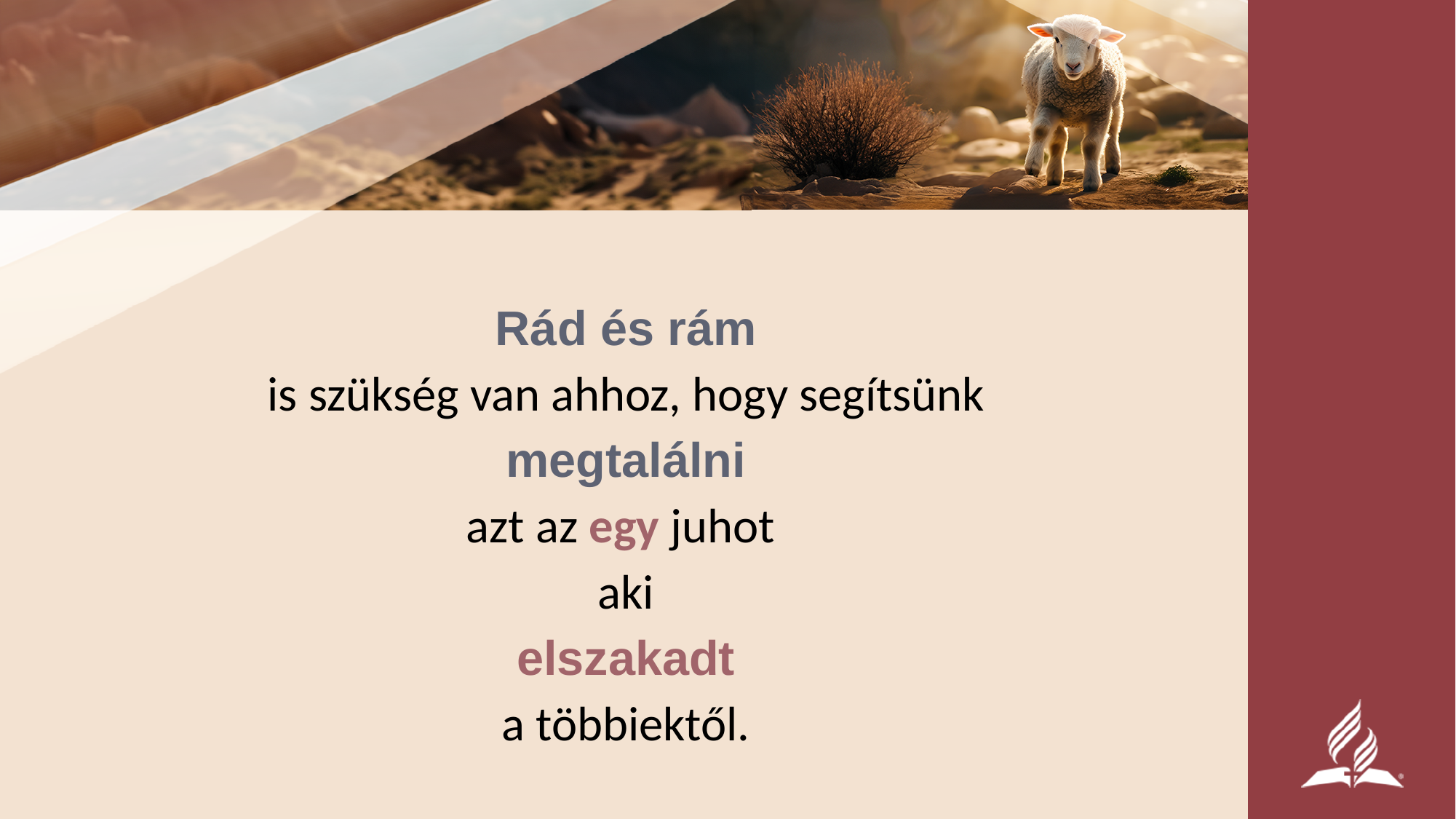

Rád és rám
is szükség van ahhoz, hogy segítsünk
megtalálni
azt az egy juhot
aki
elszakadt
a többiektől.